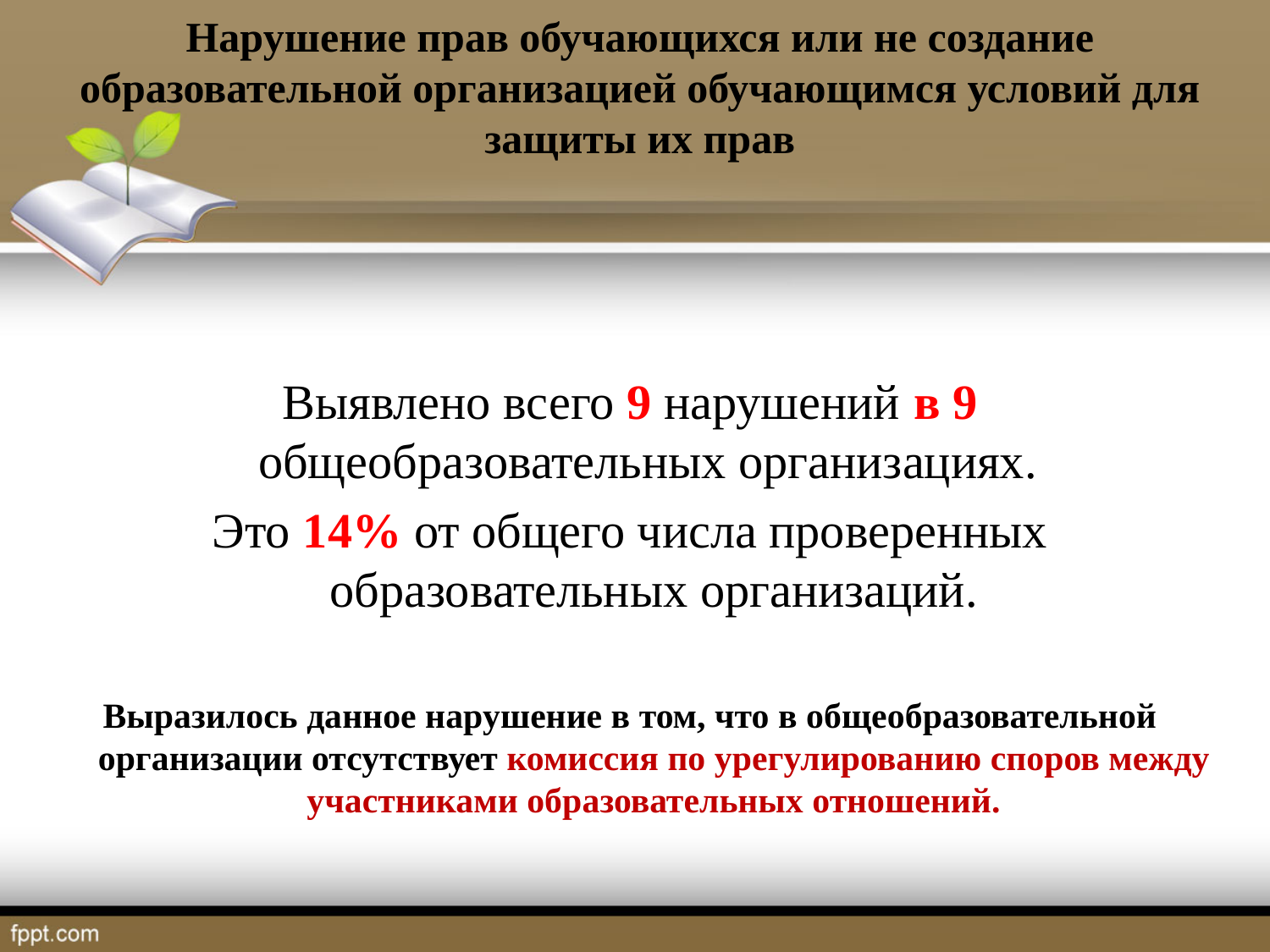

# Нарушение прав обучающихся или не создание образовательной организацией обучающимся условий для защиты их прав

Выявлено всего 9 нарушений в 9 общеобразовательных организациях.
Это 14% от общего числа проверенных образовательных организаций.

Выразилось данное нарушение в том, что в общеобразовательной организации отсутствует комиссия по урегулированию споров между участниками образовательных отношений.